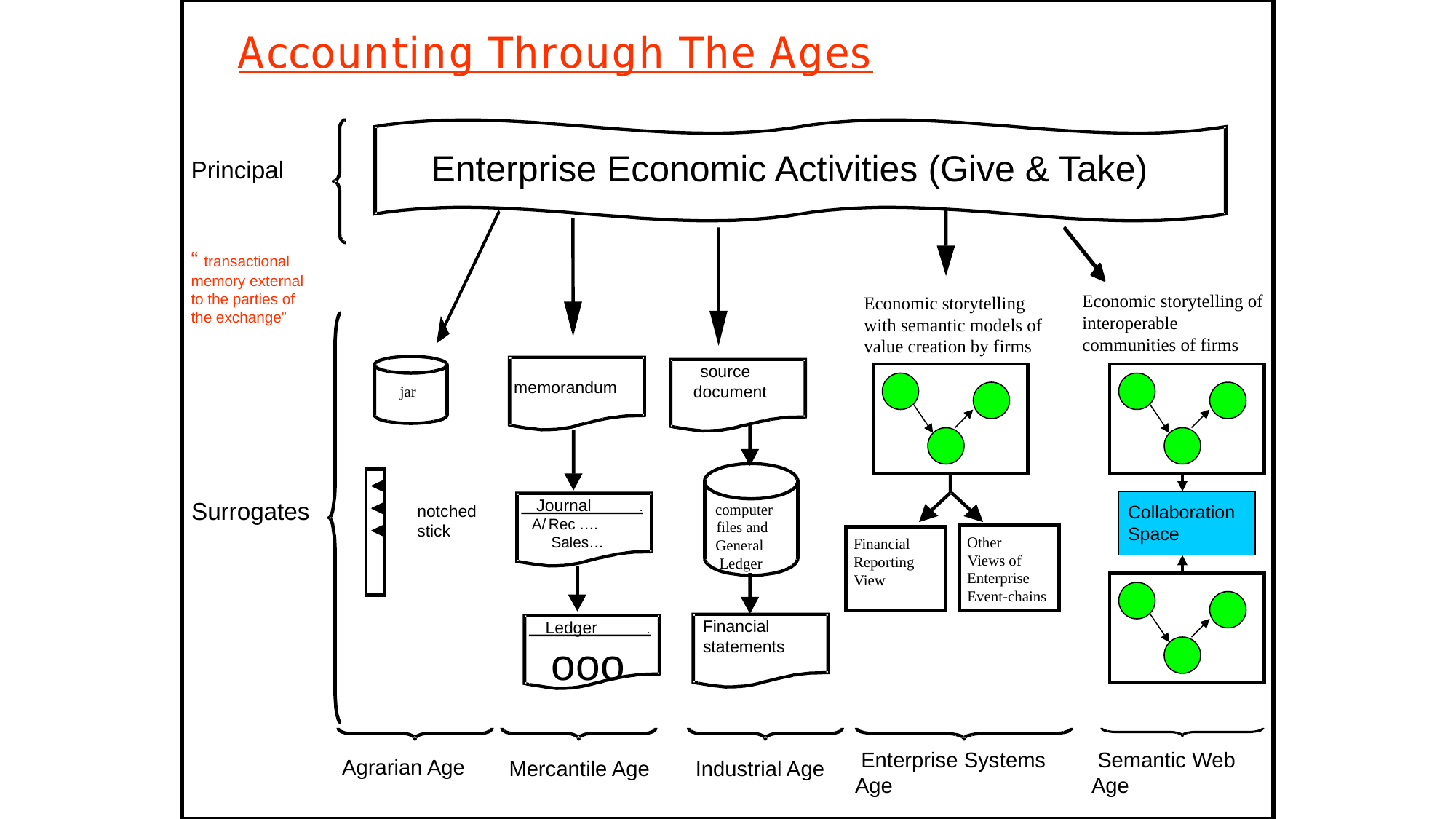

Accounting Through The Ages

Enterprise Economic Activities (Give & Take)
Principal

jar

notched

stick

 Agrarian Age

Economic storytelling with semantic models of value creation by firms

Other
Financial
Views of
Reporting View
Enterprise
Event-chains

 Enterprise Systems Age

memorandum

Journal

.

A/
Rec
….

       Sales…

Ledger
.

ooo

 Mercantile Age

source
document

computer
files and
General
 Ledger

 Financial

statements

 Industrial Age

Economic storytelling of interoperable communities of firms

Collaboration Space

 Semantic Web Age
“ transactional memory external to the parties of the exchange”

Surrogates